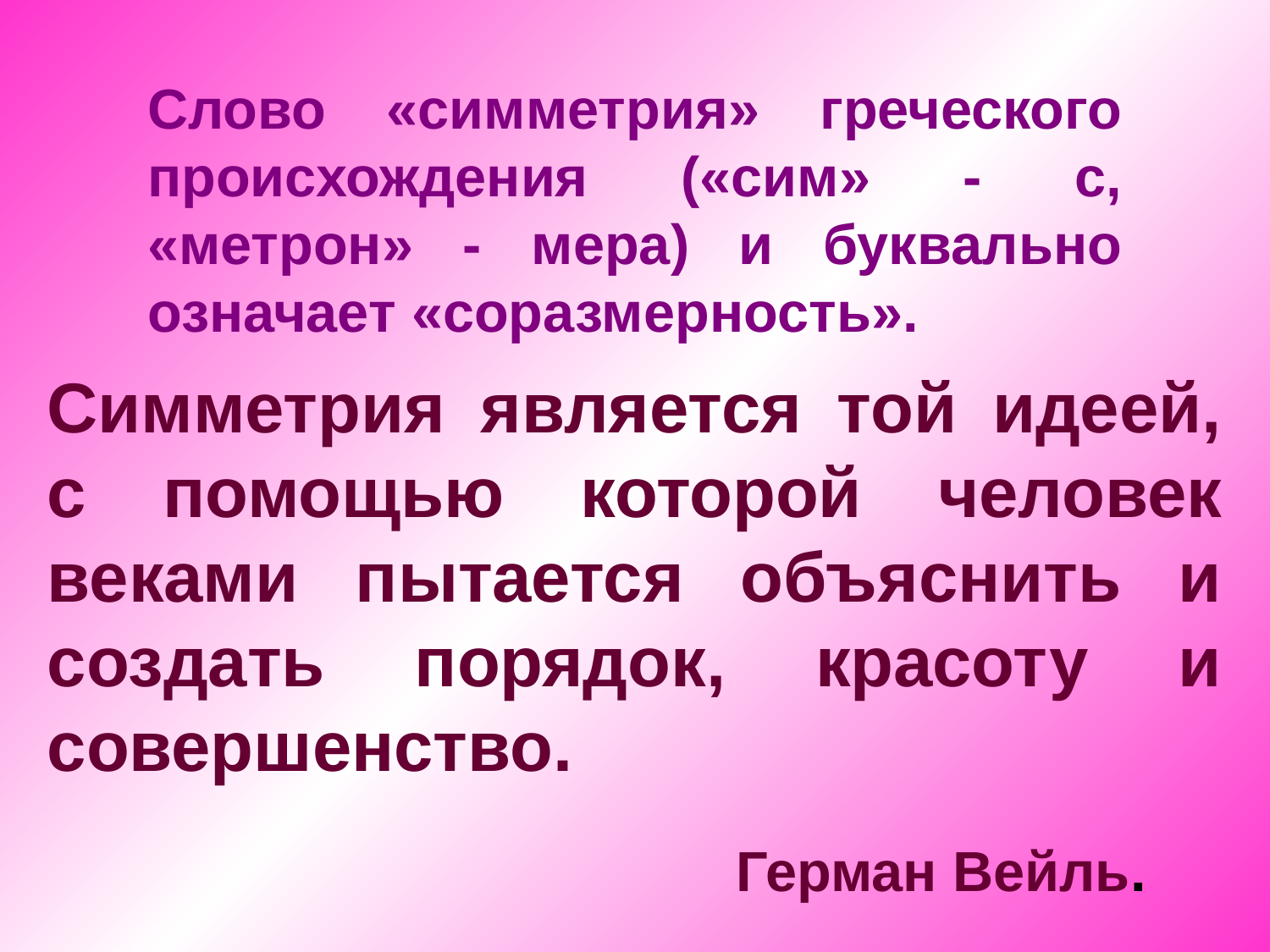

Слово «симметрия» греческого происхождения («сим» - с, «метрон» - мера) и буквально означает «соразмерность».
Симметрия является той идеей, с помощью которой человек веками пытается объяснить и создать порядок, красоту и совершенство.
                                   Герман Вейль.